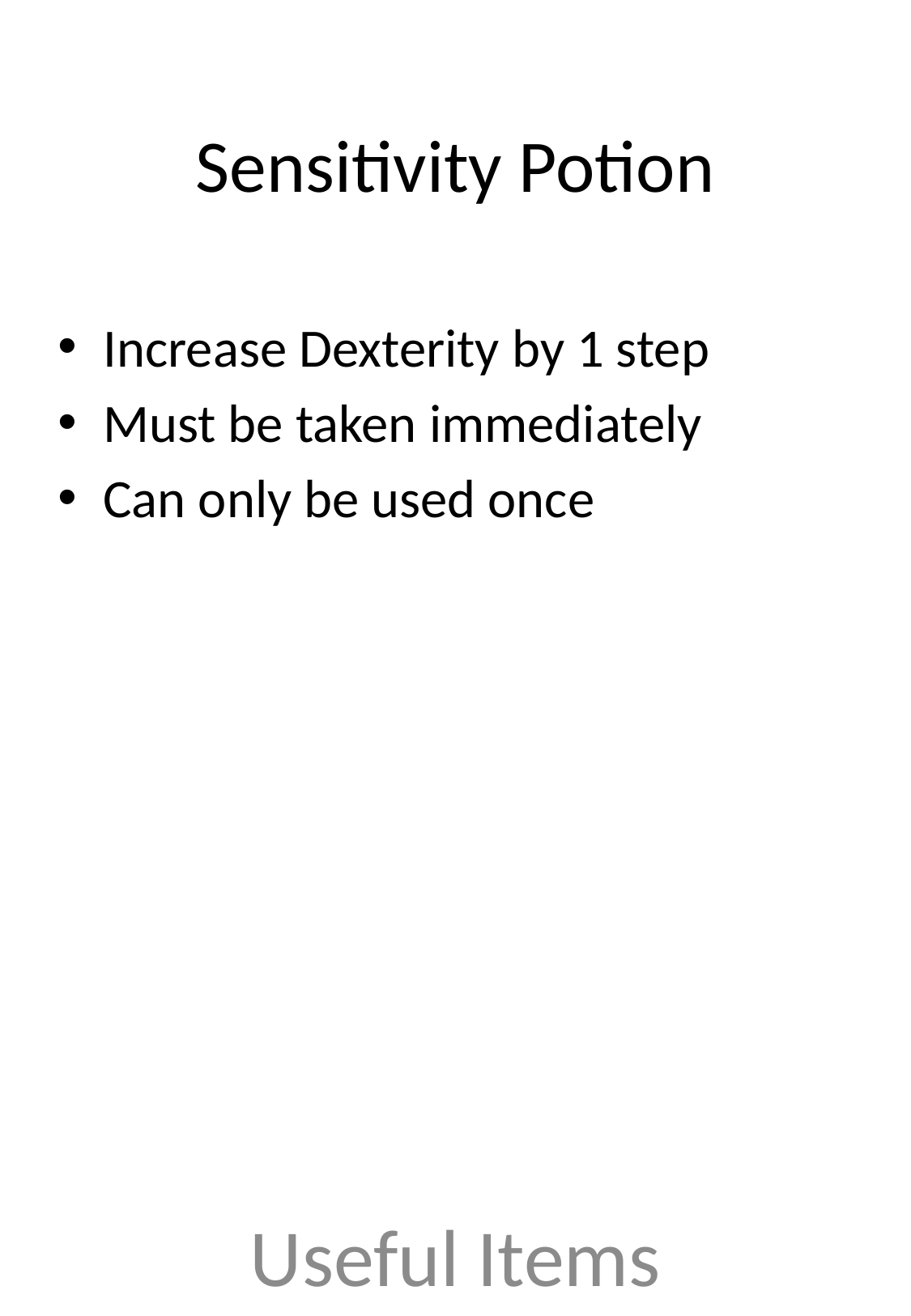

# Sensitivity Potion
Increase Dexterity by 1 step
Must be taken immediately
Can only be used once

Useful Items